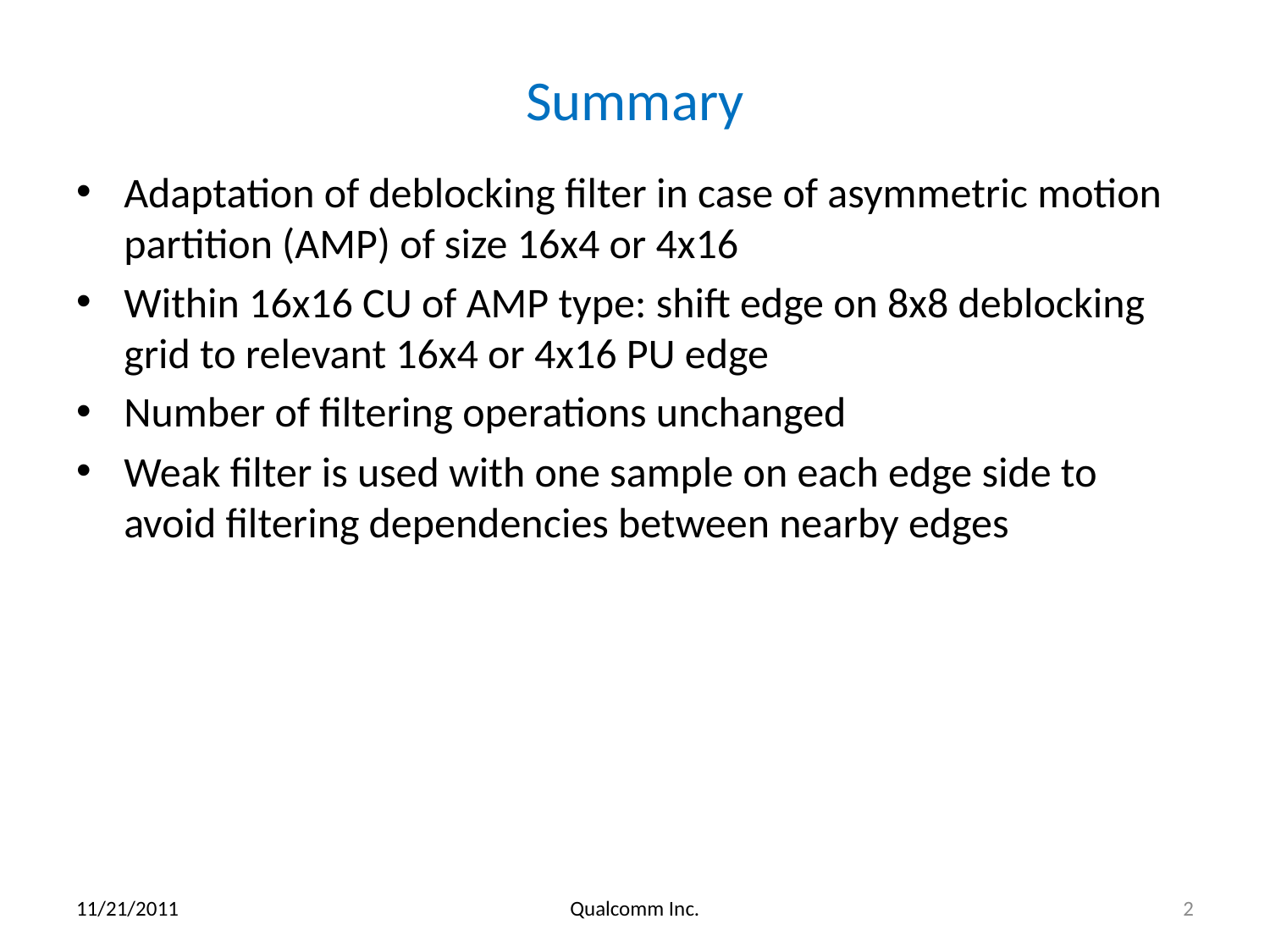

# Summary
Adaptation of deblocking filter in case of asymmetric motion partition (AMP) of size 16x4 or 4x16
Within 16x16 CU of AMP type: shift edge on 8x8 deblocking grid to relevant 16x4 or 4x16 PU edge
Number of filtering operations unchanged
Weak filter is used with one sample on each edge side to avoid filtering dependencies between nearby edges
11/21/2011
Qualcomm Inc.
2